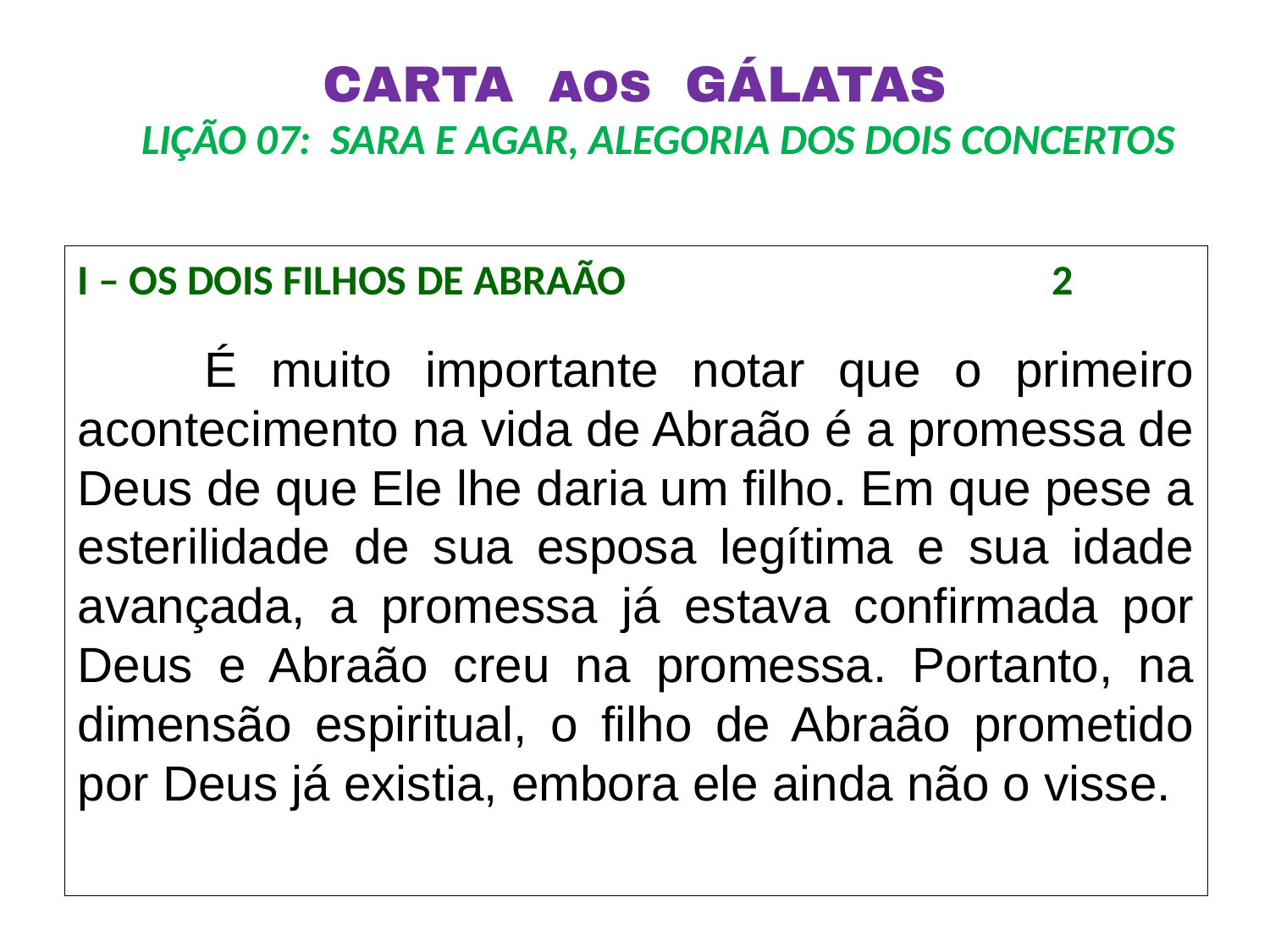

# CARTA  AOS  GÁLATAS LIÇÃO 07:  SARA E AGAR, ALEGORIA DOS DOIS CONCERTOS
I – OS DOIS FILHOS DE ABRAÃO			         2

	É muito importante notar que o primeiro acontecimento na vida de Abraão é a promessa de Deus de que Ele lhe daria um filho. Em que pese a esterilidade de sua esposa legítima e sua idade avançada, a promessa já estava confirmada por Deus e Abraão creu na promessa. Portanto, na dimensão espiritual, o filho de Abraão prometido por Deus já existia, embora ele ainda não o visse.